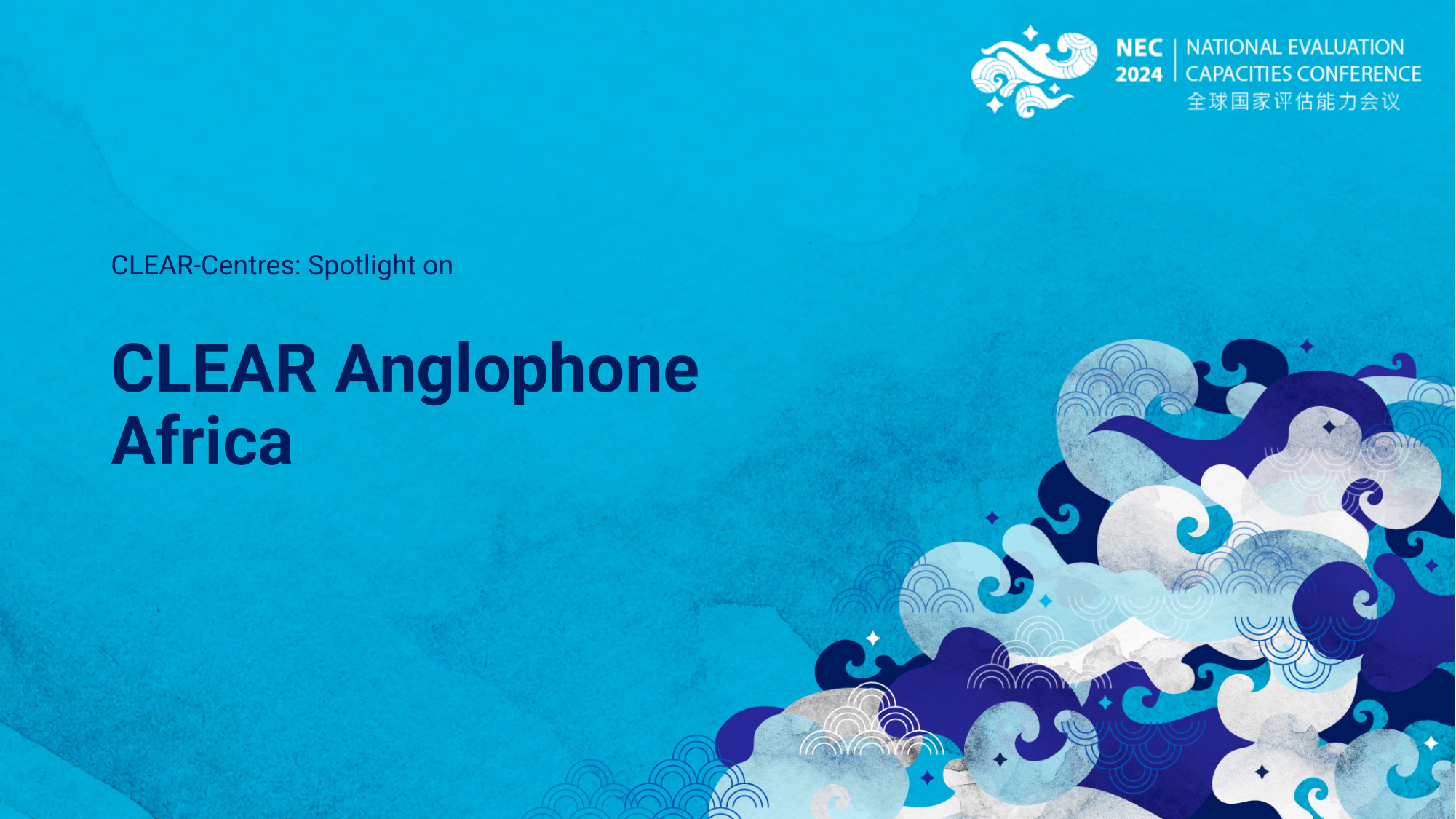

CLEAR-Centres: Spotlight on
# CLEAR Anglophone Africa